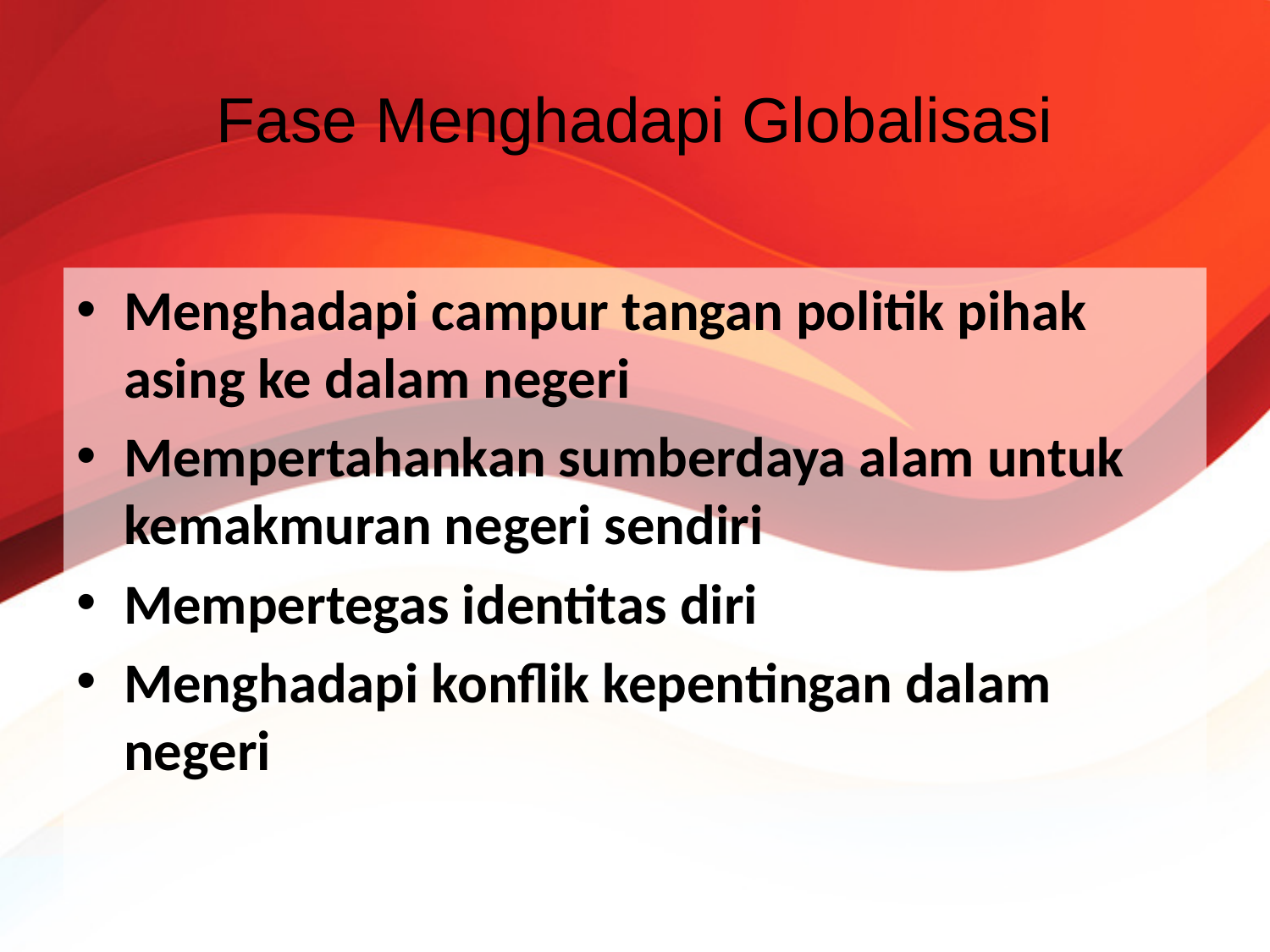

# Fase Menghadapi Globalisasi
Menghadapi campur tangan politik pihak asing ke dalam negeri
Mempertahankan sumberdaya alam untuk kemakmuran negeri sendiri
Mempertegas identitas diri
Menghadapi konflik kepentingan dalam negeri